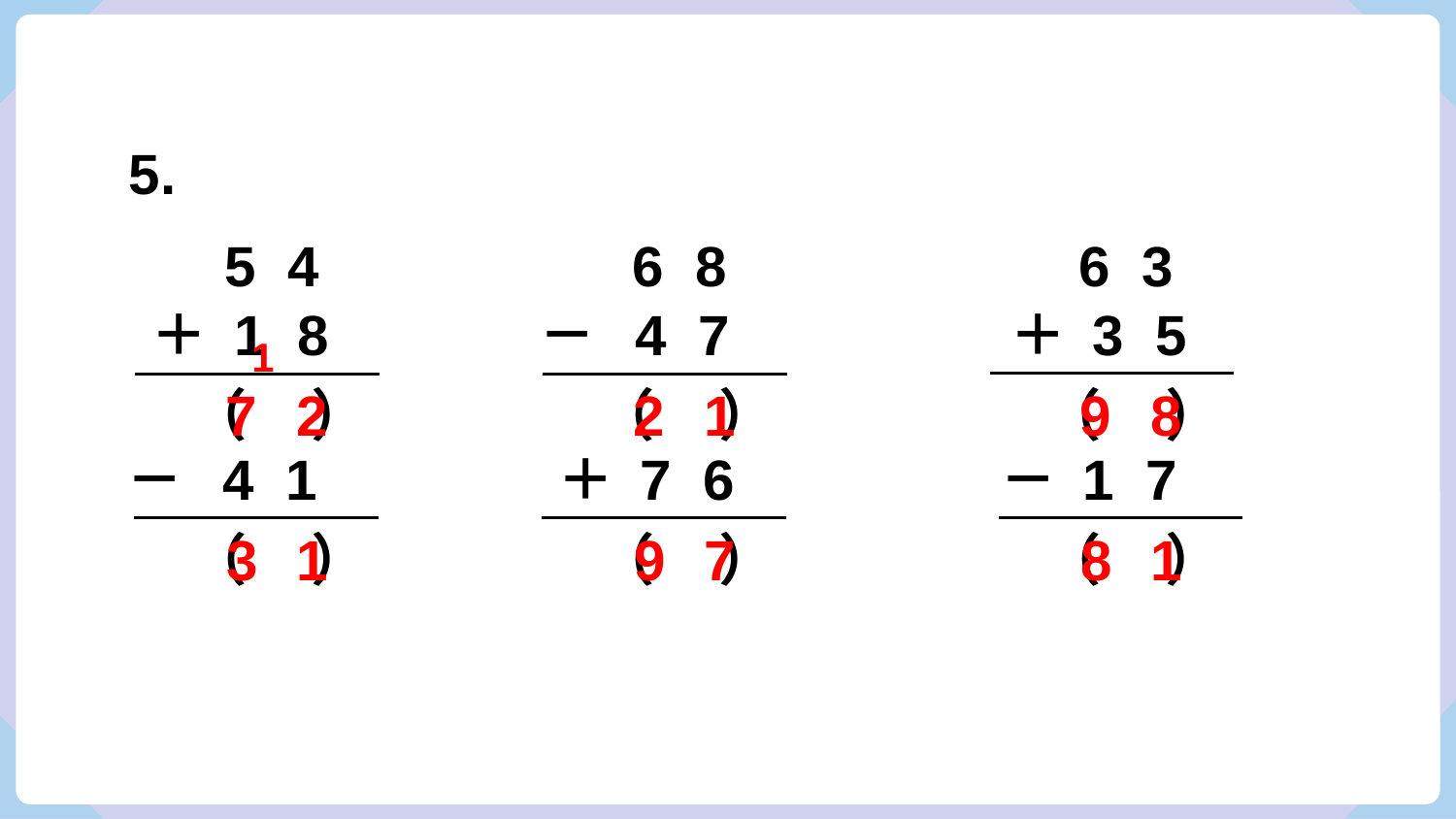

5.
6  3
5  4
6  8
＋ 3  5
＋ 1  8
－  4  7
1
（     ）
9
 8
（     ）
7
 2
（     ）
2
 1
－ 1  7
－  4  1
＋ 7  6
（     ）
8
 1
（     ）
3
 1
（     ）
9
 7